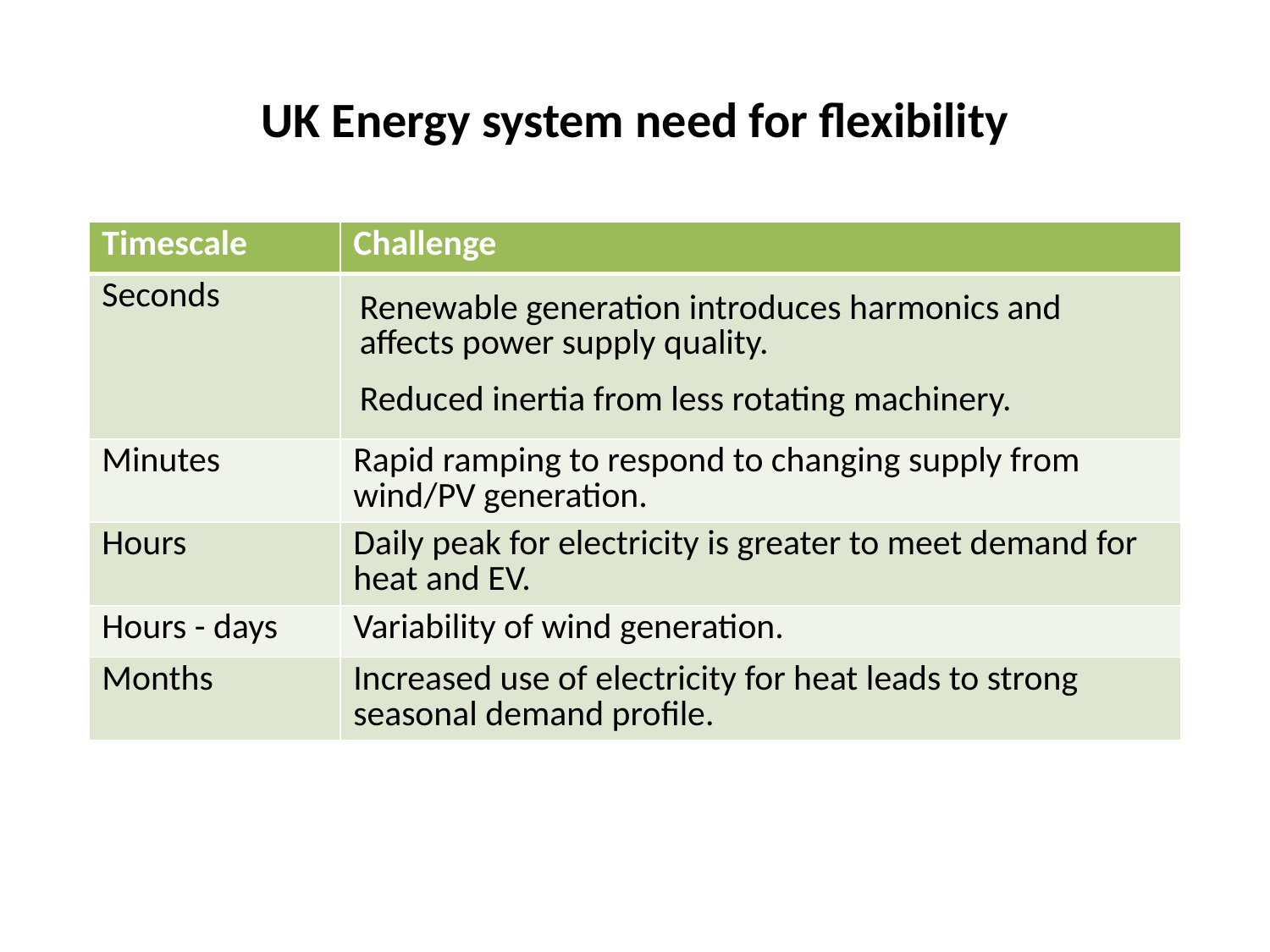

# UK Energy system need for flexibility
| Timescale | Challenge |
| --- | --- |
| Seconds | Renewable generation introduces harmonics and affects power supply quality. Reduced inertia from less rotating machinery. |
| Minutes | Rapid ramping to respond to changing supply from wind/PV generation. |
| Hours | Daily peak for electricity is greater to meet demand for heat and EV. |
| Hours - days | Variability of wind generation. |
| Months | Increased use of electricity for heat leads to strong seasonal demand profile. |